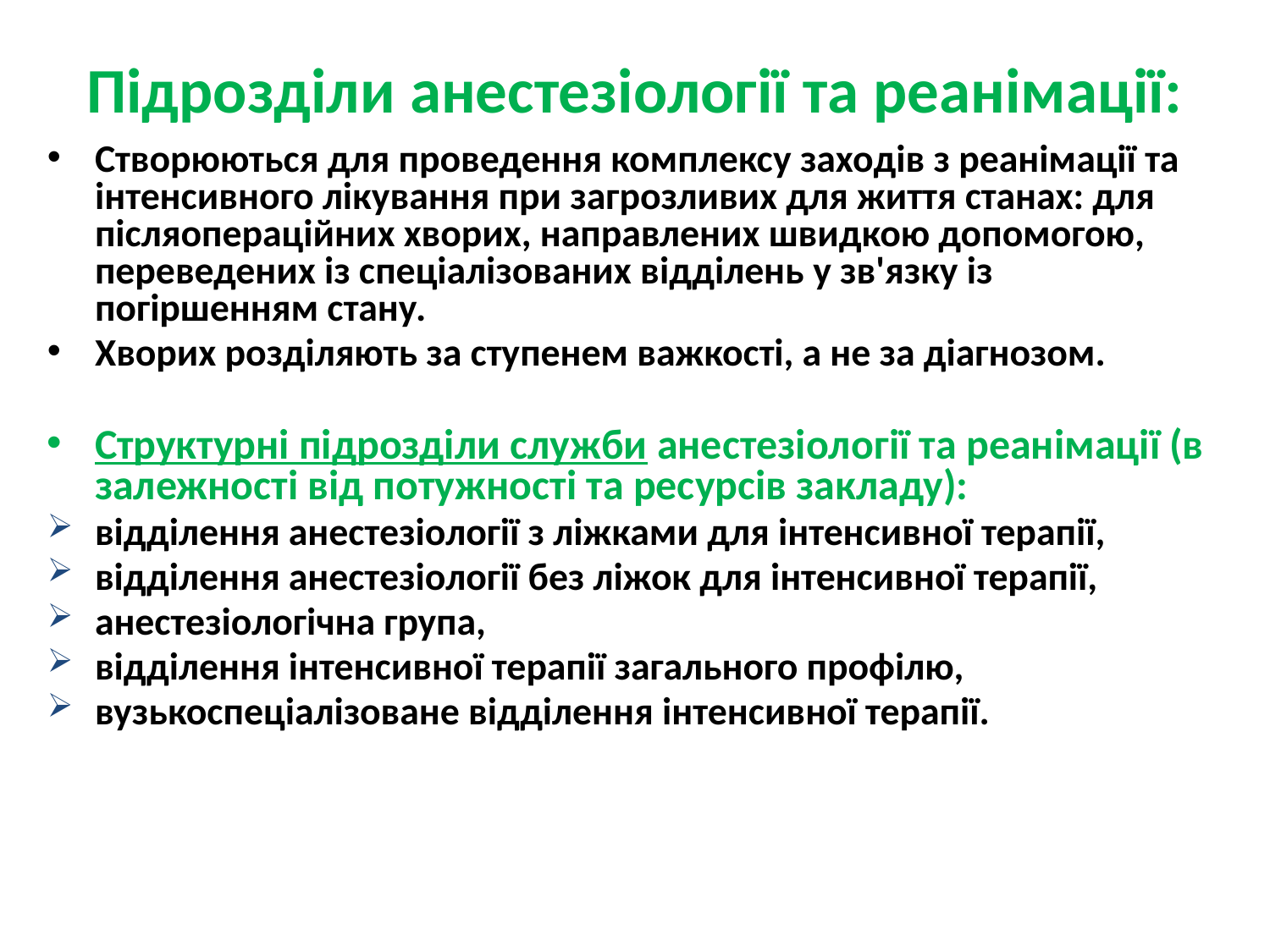

Підрозділи анестезіології та реанімації:
Створюються для проведення комплексу заходів з реанімації та інтенсивного лікування при загрозливих для життя станах: для післяопераційних хворих, направлених швидкою допомогою, переведених із спеціалізованих відділень у зв'язку із погіршенням стану.
Хворих розділяють за ступенем важкості, а не за діагнозом.

Структурні підрозділи служби анестезіології та реанімації (в залежності від потужності та ресурсів закладу):
відділення анестезіології з ліжками для інтенсивної терапії,
відділення анестезіології без ліжок для інтенсивної терапії,
анестезіологічна група,
відділення інтенсивної терапії загального профілю,
вузькоспеціалізоване відділення інтенсивної терапії.